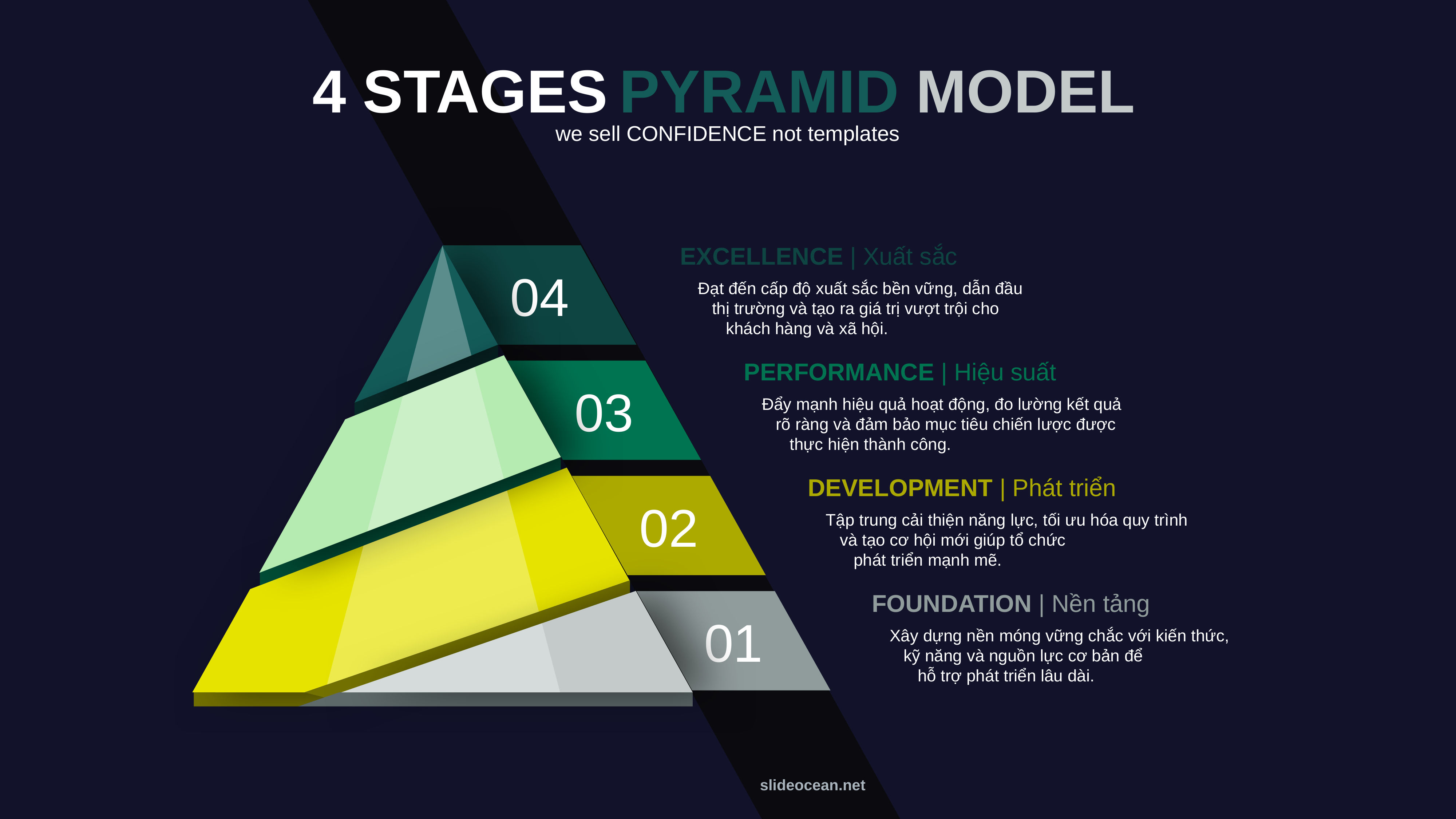

4 STAGES
PYRAMID MODEL
we sell CONFIDENCE not templates
EXCELLENCE | Xuất sắc
04

Đạt đến cấp độ xuất sắc bền vững, dẫn đầu
   thị trường và tạo ra giá trị vượt trội cho
      khách hàng và xã hội.
PERFORMANCE | Hiệu suất
03

Đẩy mạnh hiệu quả hoạt động, đo lường kết quả
   rõ ràng và đảm bảo mục tiêu chiến lược được
      thực hiện thành công.

DEVELOPMENT | Phát triển
02

Tập trung cải thiện năng lực, tối ưu hóa quy trình
   và tạo cơ hội mới giúp tổ chức
      phát triển mạnh mẽ.

FOUNDATION | Nền tảng
01
Xây dựng nền móng vững chắc với kiến thức,
   kỹ năng và nguồn lực cơ bản để
      hỗ trợ phát triển lâu dài.

slideocean.net